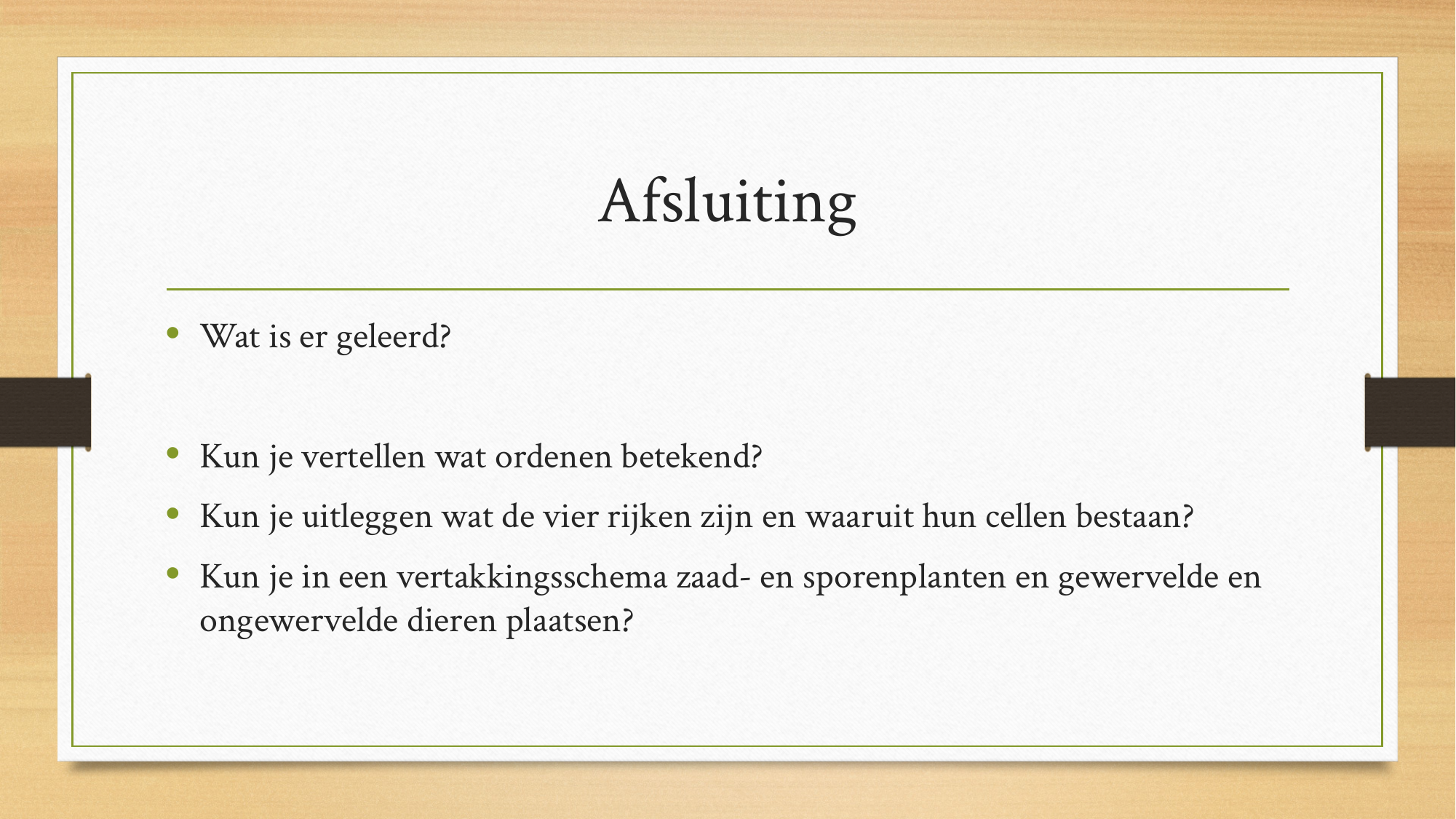

# Afsluiting
Wat is er geleerd?

Kun je vertellen wat ordenen betekend?
Kun je uitleggen wat de vier rijken zijn en waaruit hun cellen bestaan?
Kun je in een vertakkingsschema zaad- en sporenplanten en gewervelde en ongewervelde dieren plaatsen?